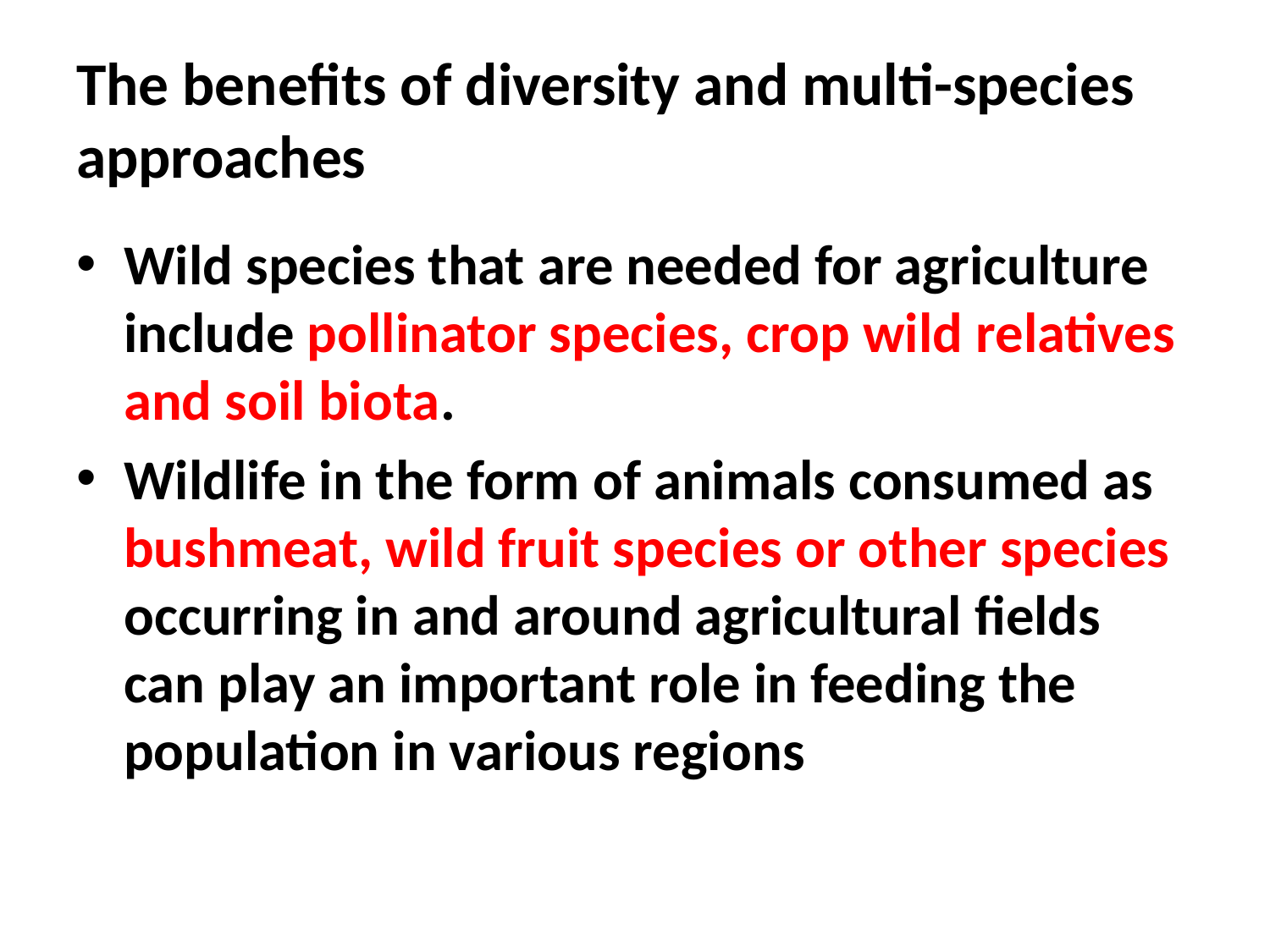

# The benefits of diversity and multi-species approaches
Wild species that are needed for agriculture include pollinator species, crop wild relatives and soil biota.
Wildlife in the form of animals consumed as bushmeat, wild fruit species or other species occurring in and around agricultural fields can play an important role in feeding the population in various regions